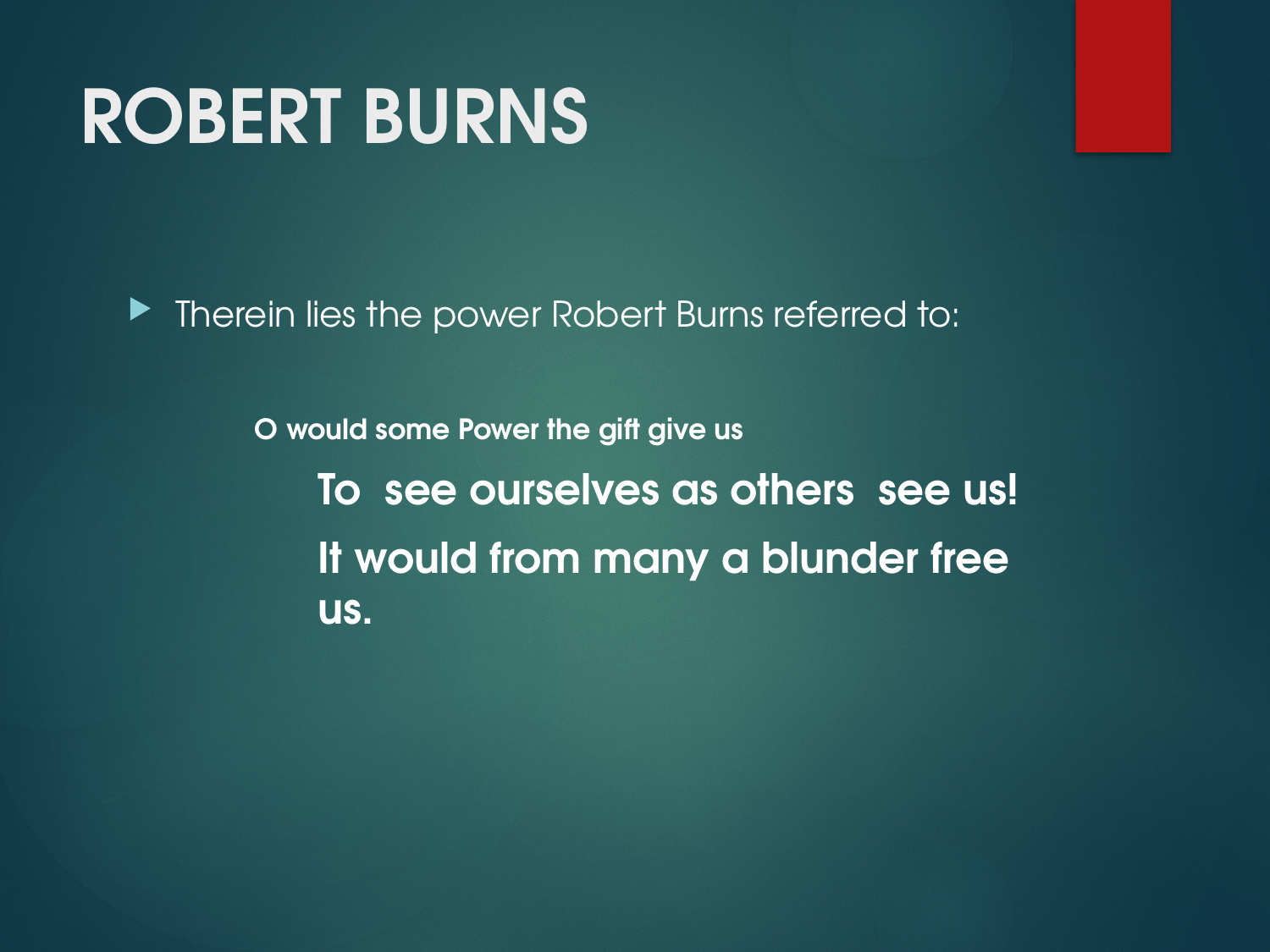

# ROBERT BURNS
Therein lies the power Robert Burns referred to:

O would some Power the gift give us
To  see ourselves as others  see us!
It would from many a blunder free us.